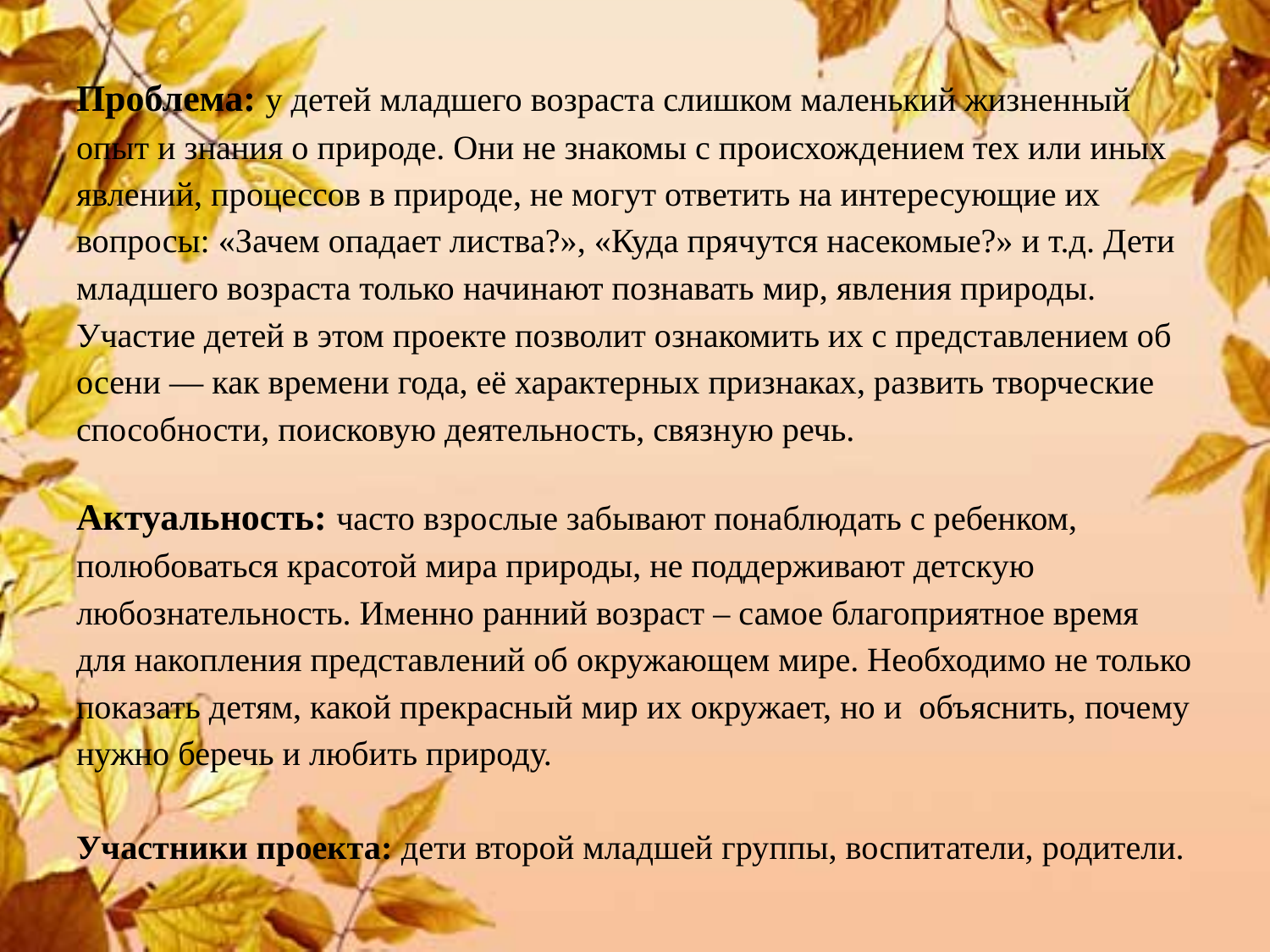

# Проблема: у детей младшего возраста слишком маленький жизненный опыт и знания о природе. Они не знакомы с происхождением тех или иных явлений, процессов в природе, не могут ответить на интересующие их вопросы: «Зачем опадает листва?», «Куда прячутся насекомые?» и т.д. Дети младшего возраста только начинают познавать мир, явления природы. Участие детей в этом проекте позволит ознакомить их с представлением об осени — как времени года, её характерных признаках, развить творческие способности, поисковую деятельность, связную речь. Актуальность: часто взрослые забывают понаблюдать с ребенком, полюбоваться красотой мира природы, не поддерживают детскую любознательность. Именно ранний возраст – самое благоприятное время для накопления представлений об окружающем мире. Необходимо не только показать детям, какой прекрасный мир их окружает, но и  объяснить, почему нужно беречь и любить природу. Участники проекта: дети второй младшей группы, воспитатели, родители.